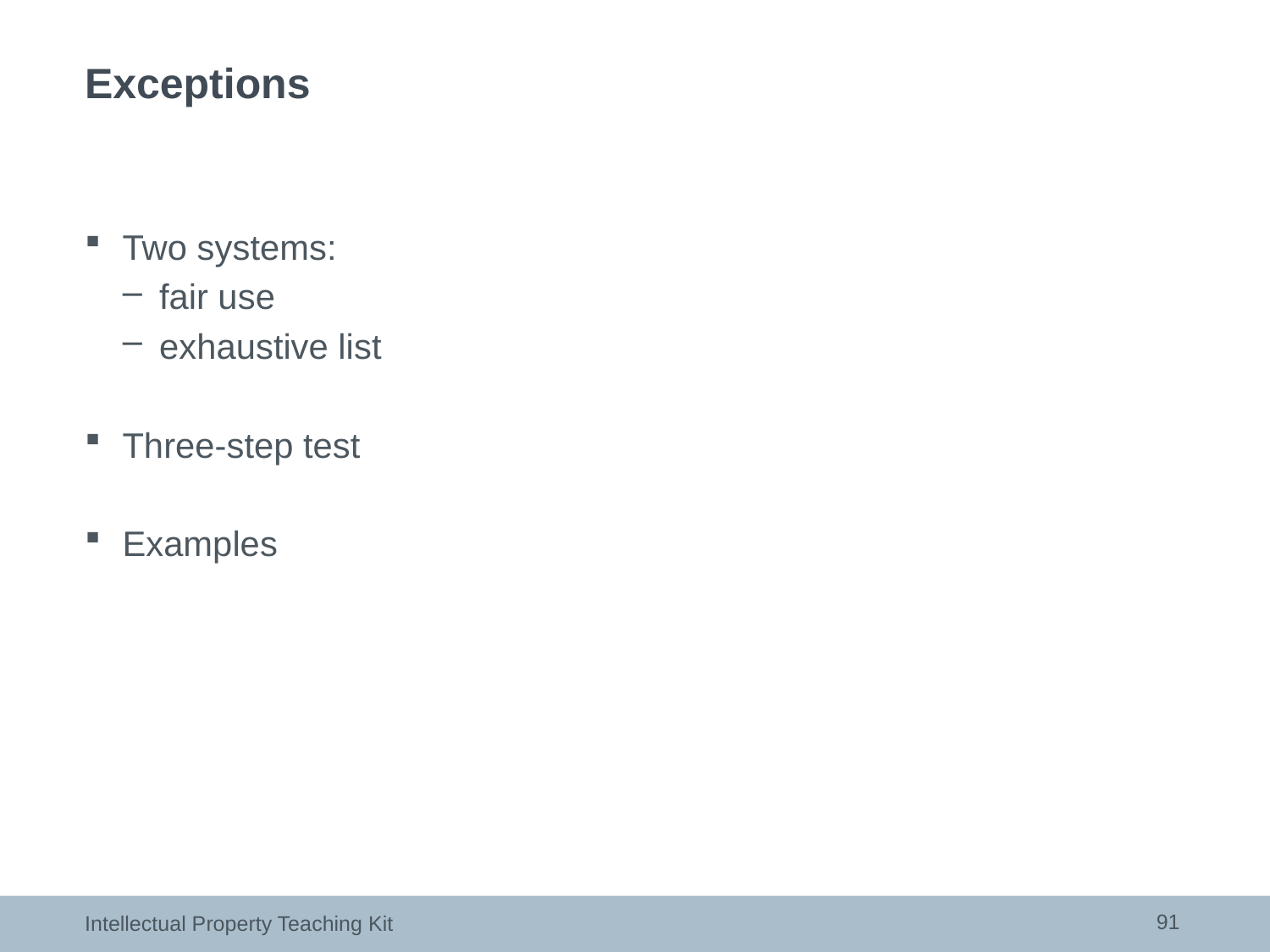

# Exceptions
Two systems:
fair use
exhaustive list

Three-step test

Examples

91
Intellectual Property Teaching Kit